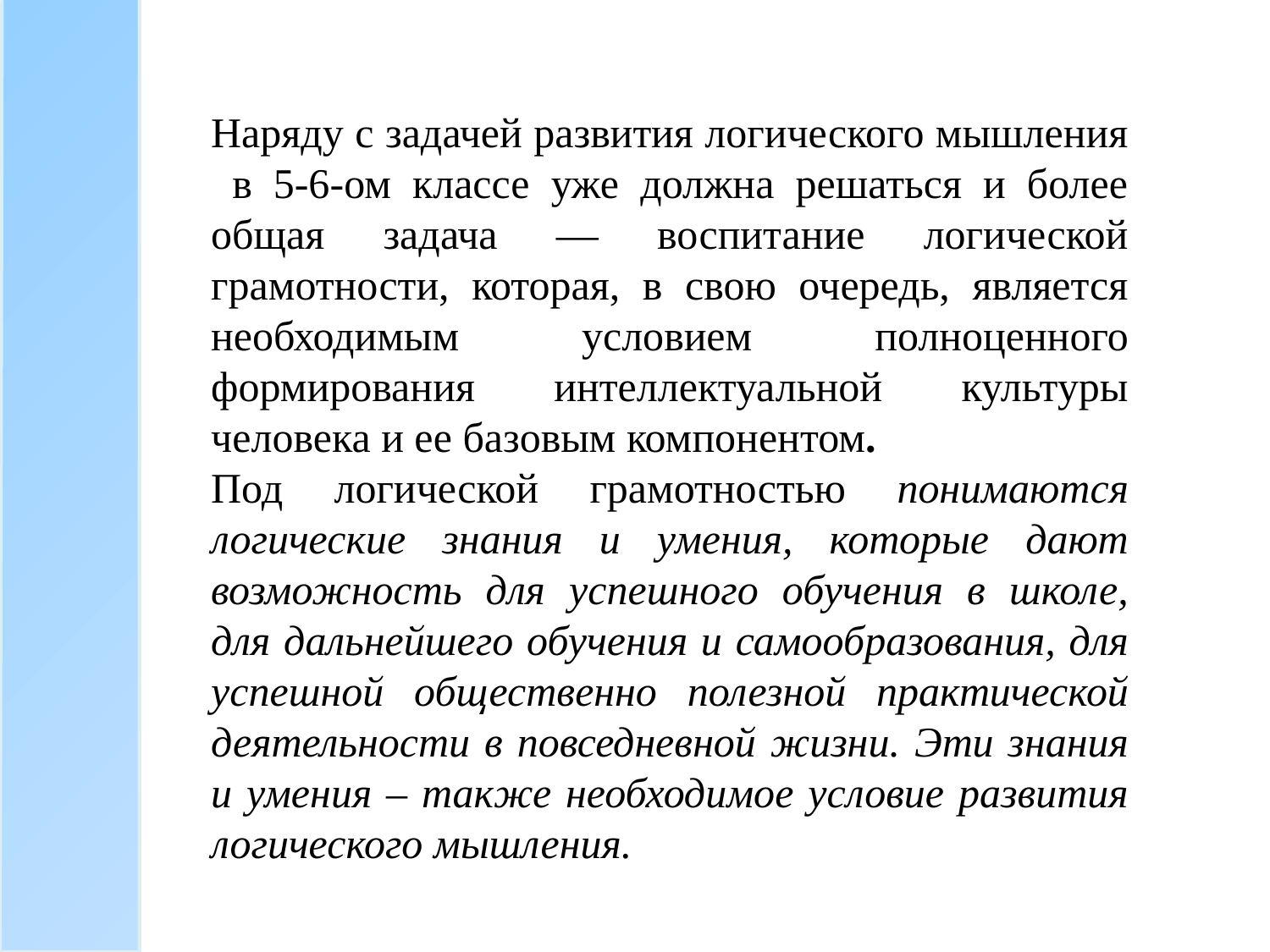

Наряду с задачей развития логического мышления  в 5-6-ом классе уже должна решаться и более общая задача — воспитание логической грамотности, которая, в свою очередь, является необходимым условием полноценного формирования интеллектуальной культуры человека и ее базовым компонентом.
Под логической грамотностью понимаются логические знания и умения, которые дают возможность для успешного обучения в школе, для дальнейшего обучения и самообразования, для успешной общественно полезной практической деятельности в повседневной жизни. Эти знания и умения – также необходимое условие развития логического мышления.